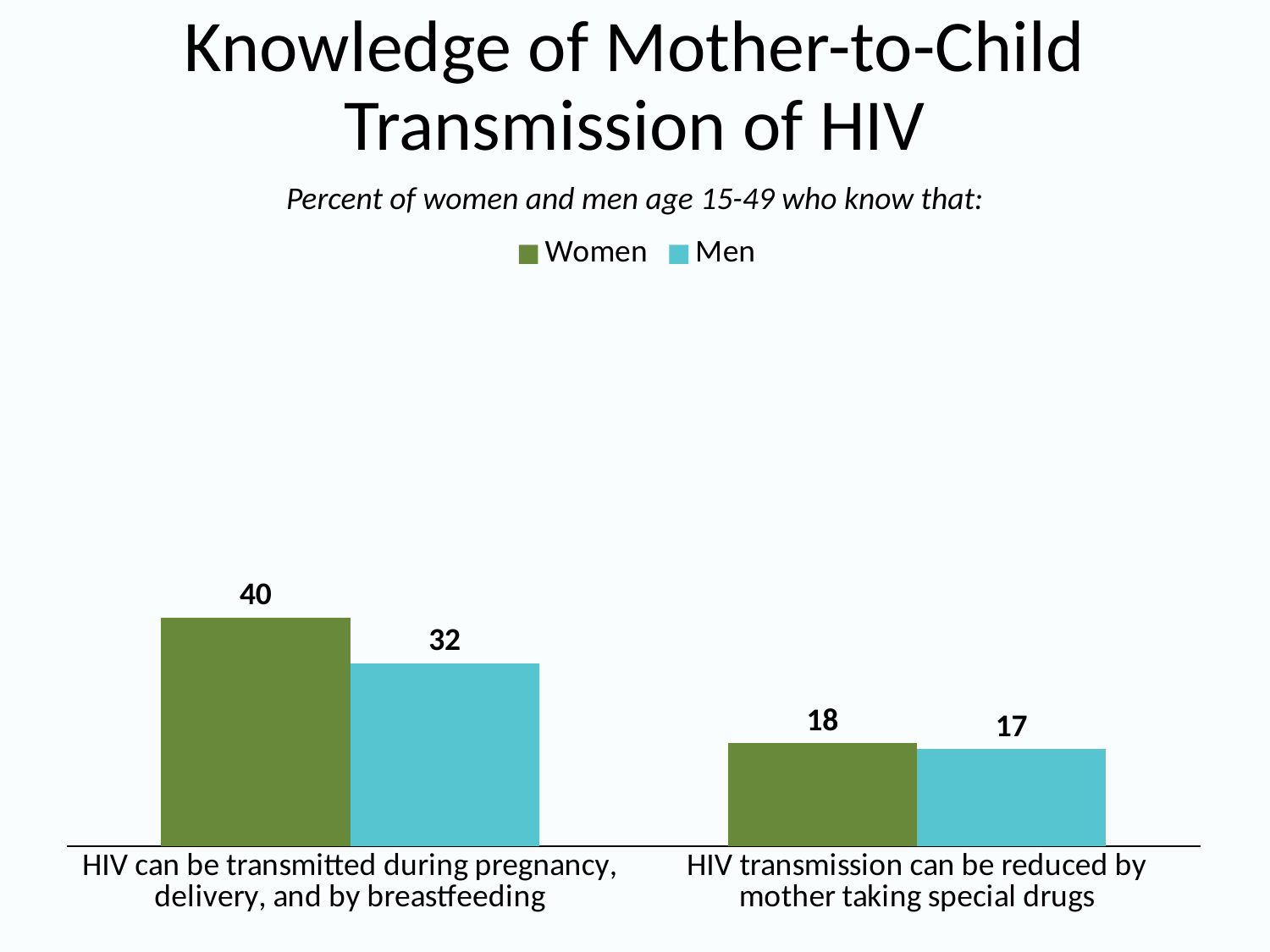

# Knowledge of Mother-to-Child Transmission of HIV
Percent of women and men age 15-49 who know that:

### Chart

| Category | Women | Men |
|---|---|---|
| HIV can be transmitted during pregnancy, delivery, and by breastfeeding | 40.0 | 32.0 |
| HIV transmission can be reduced by mother taking special drugs | 18.0 | 17.0 |